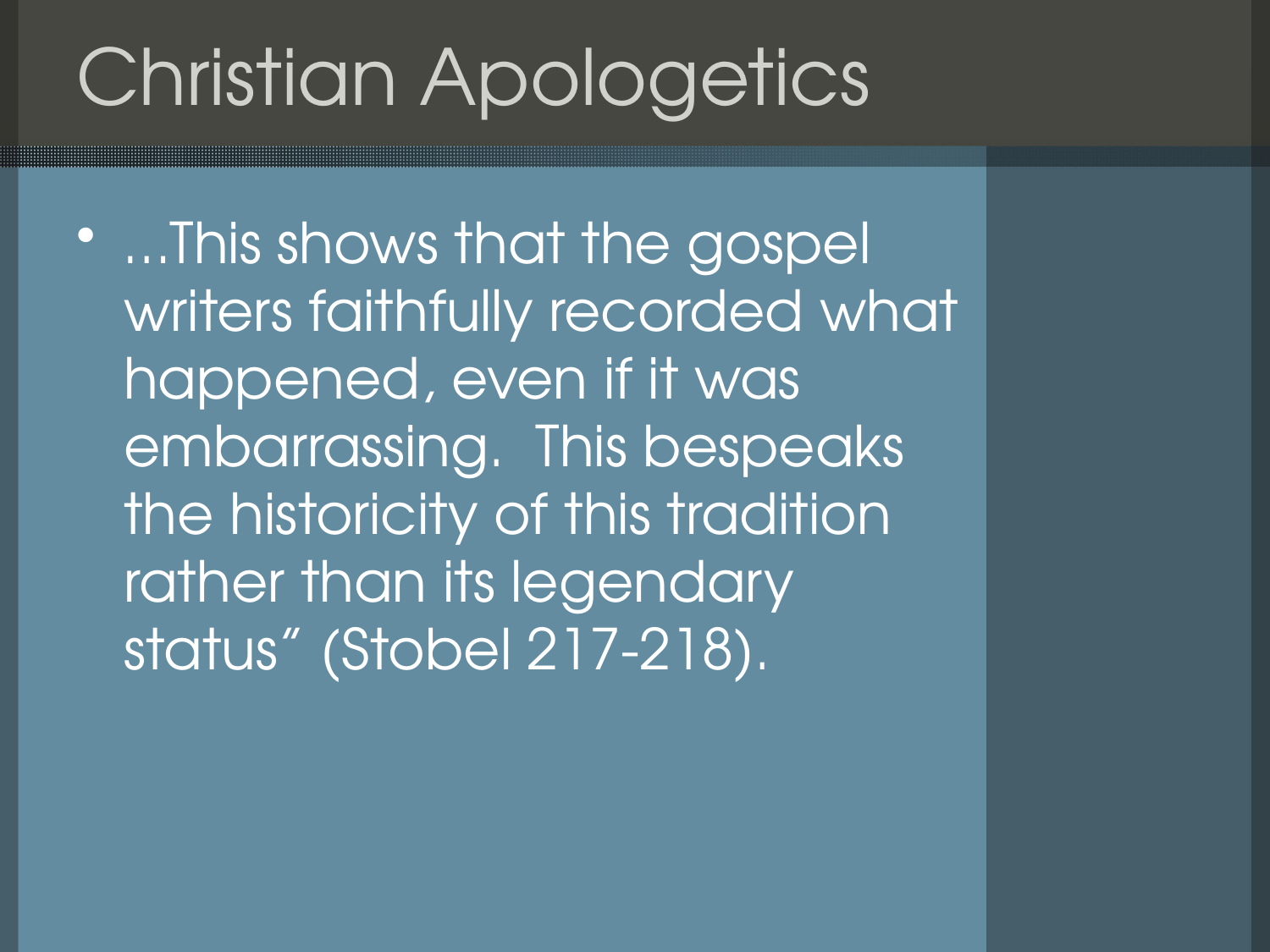

# Christian Apologetics
…This shows that the gospel writers faithfully recorded what happened, even if it was embarrassing.  This bespeaks the historicity of this tradition rather than its legendary status” (Stobel 217-218).